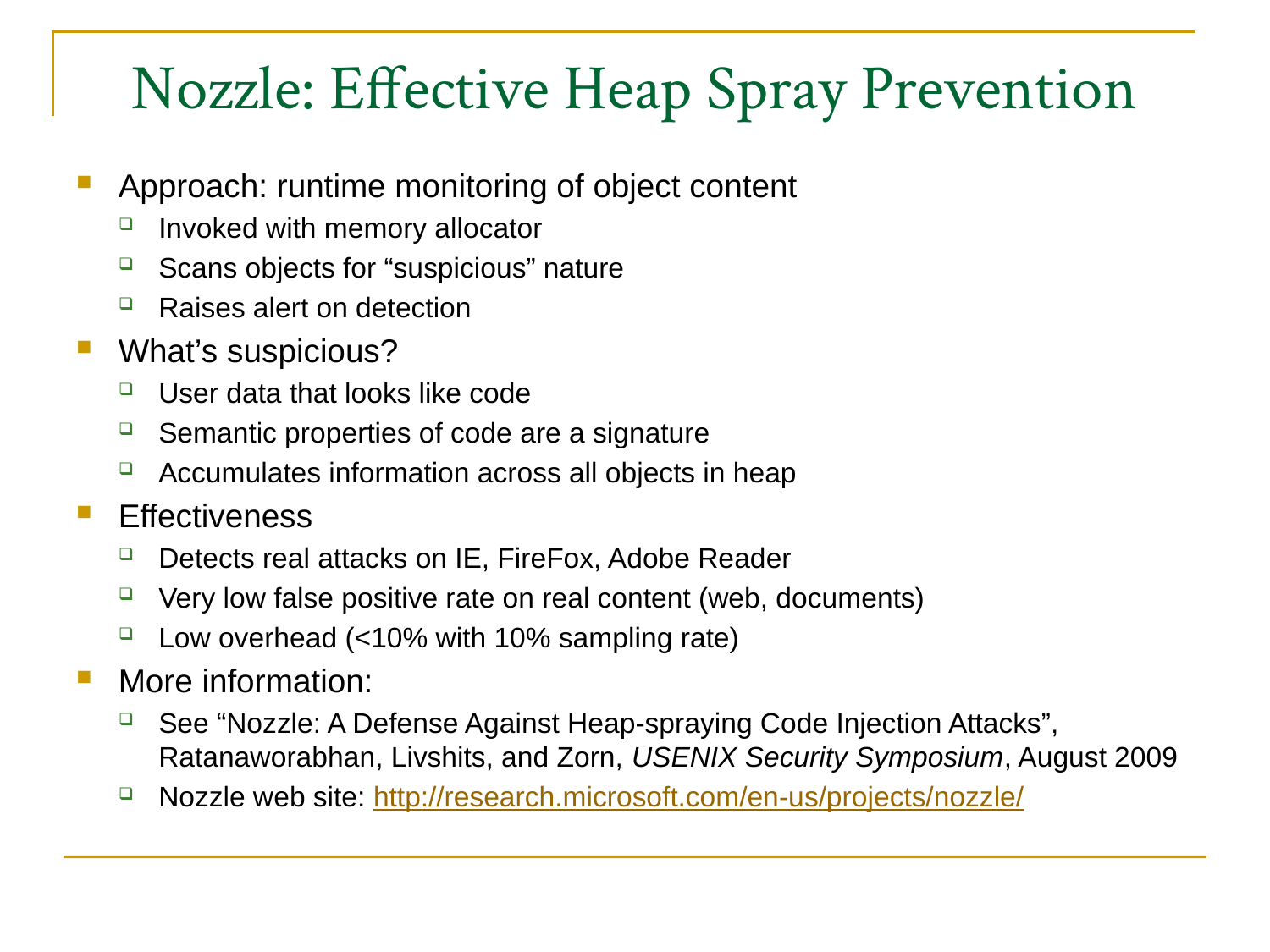

# Nozzle: Effective Heap Spray Prevention
Approach: runtime monitoring of object content
Invoked with memory allocator
Scans objects for “suspicious” nature
Raises alert on detection
What’s suspicious?
User data that looks like code
Semantic properties of code are a signature
Accumulates information across all objects in heap
Effectiveness
Detects real attacks on IE, FireFox, Adobe Reader
Very low false positive rate on real content (web, documents)
Low overhead (<10% with 10% sampling rate)
More information:
See “Nozzle: A Defense Against Heap-spraying Code Injection Attacks”, Ratanaworabhan, Livshits, and Zorn, USENIX Security Symposium, August 2009
Nozzle web site: http://research.microsoft.com/en-us/projects/nozzle/